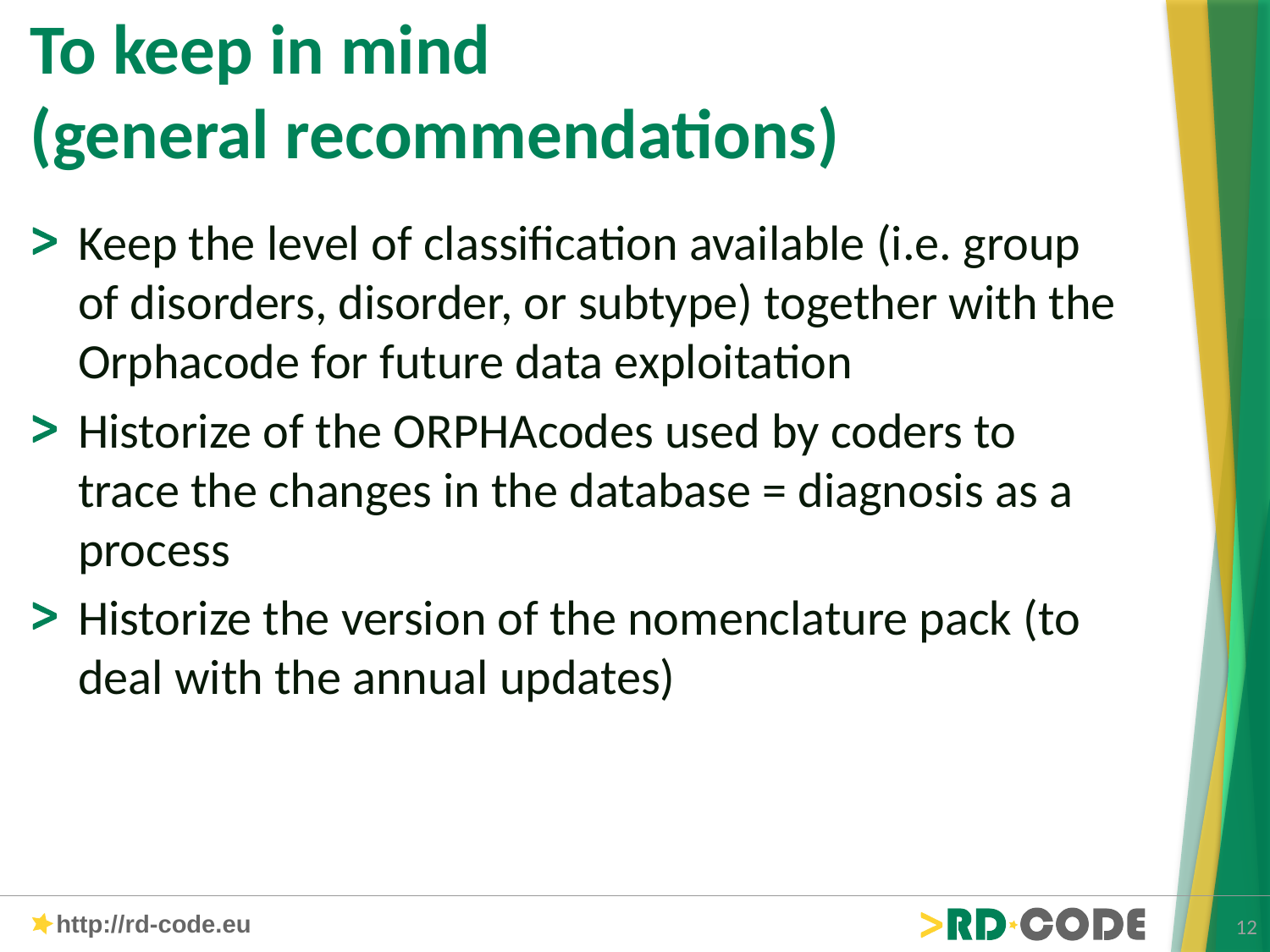

# To keep in mind (general recommendations)
Keep the level of classification available (i.e. group of disorders, disorder, or subtype) together with the Orphacode for future data exploitation
Historize of the ORPHAcodes used by coders to trace the changes in the database = diagnosis as a process
Historize the version of the nomenclature pack (to deal with the annual updates)
12